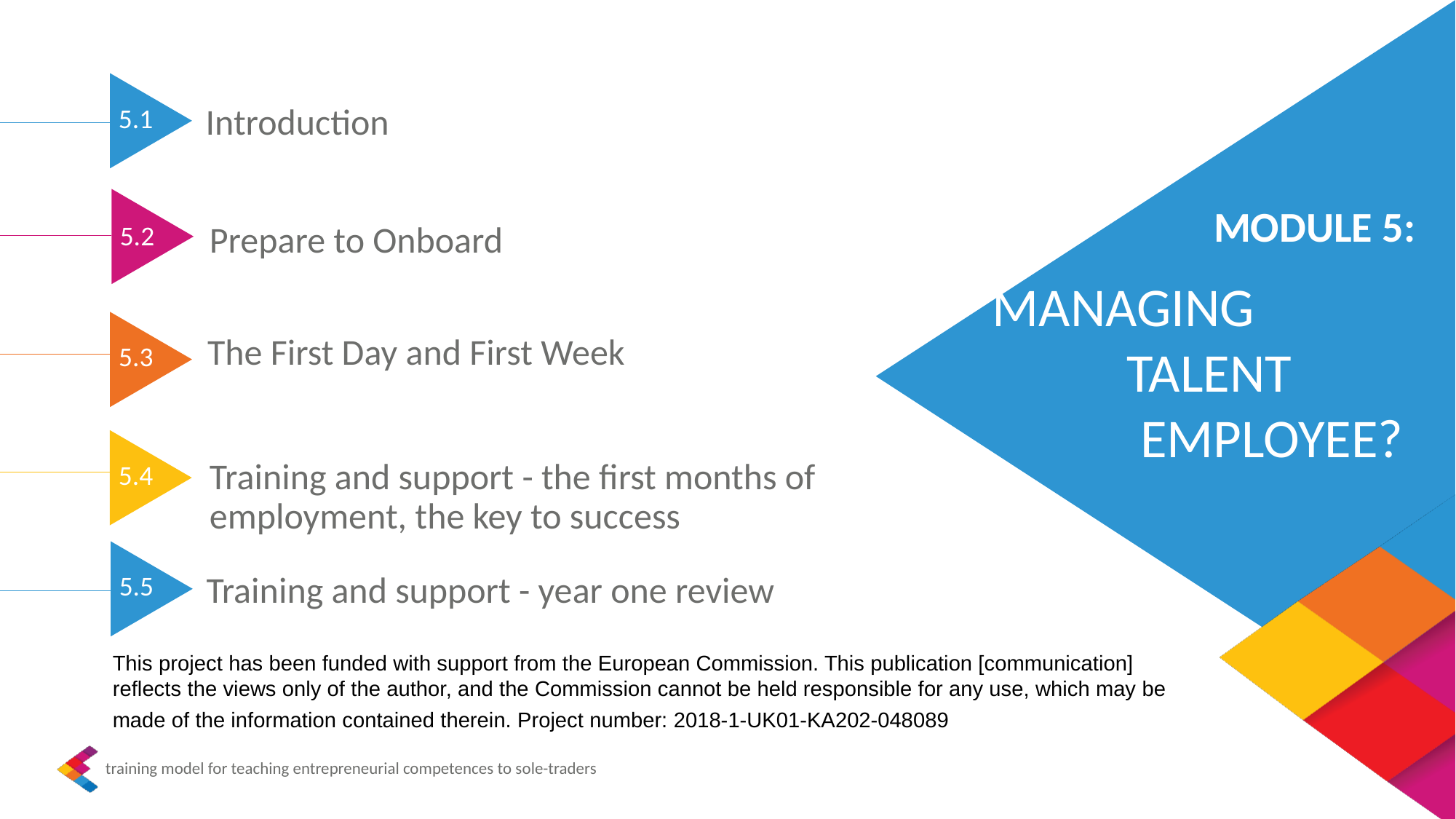

Introduction
5.1

MODULE 5:

MANAGING              TALENT           EMPLOYEE?

Prepare to Onboard
5.2

The First Day and First Week
5.3

Training and support - the first months of employment, the key to success
5.4

Training and support - year one review
5.5

This project has been funded with support from the European Commission. This publication [communication] reflects the views only of the author, and the Commission cannot be held responsible for any use, which may be made of the information contained therein. Project number: 2018-1-UK01-KA202-048089